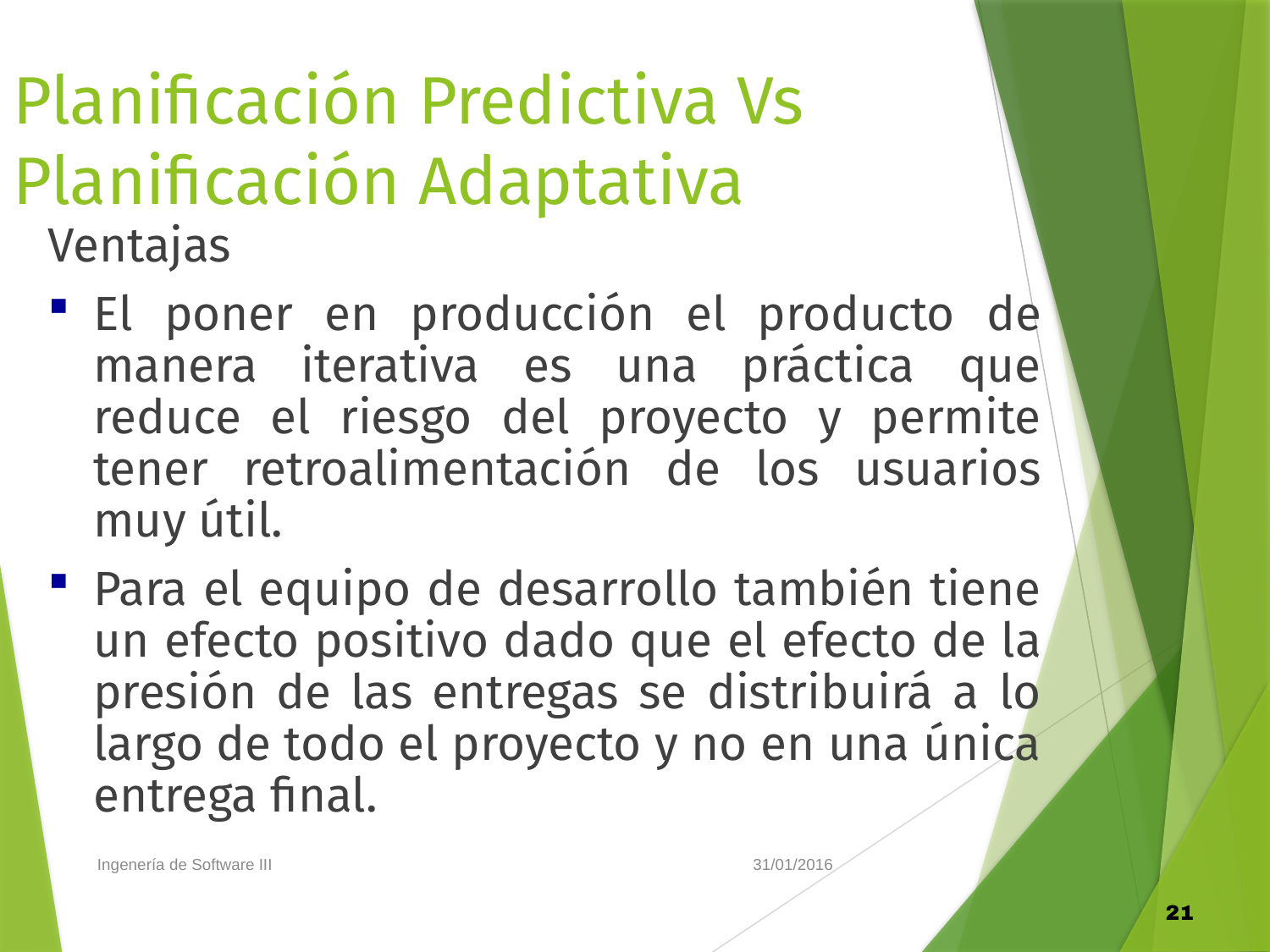

Planificación Predictiva Vs Planificación Adaptativa
Ventajas
El poner en producción el producto de manera iterativa es una práctica que reduce el riesgo del proyecto y permite tener retroalimentación de los usuarios muy útil.
Para el equipo de desarrollo también tiene un efecto positivo dado que el efecto de la presión de las entregas se distribuirá a lo largo de todo el proyecto y no en una única entrega final.

Ingenería de Software III
31/01/2016
21